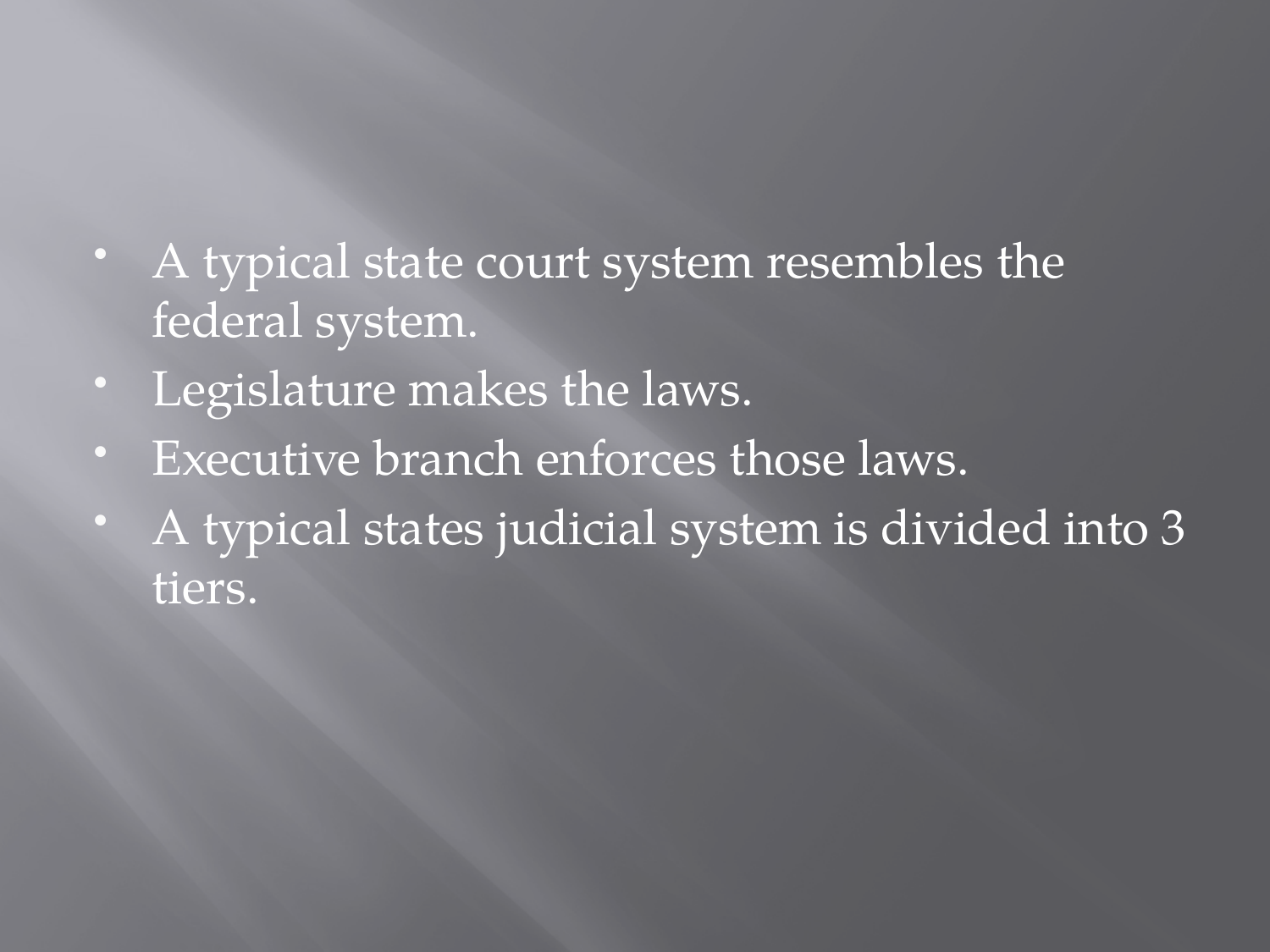

A typical state court system resembles the federal system.
Legislature makes the laws.
Executive branch enforces those laws.
A typical states judicial system is divided into 3 tiers.